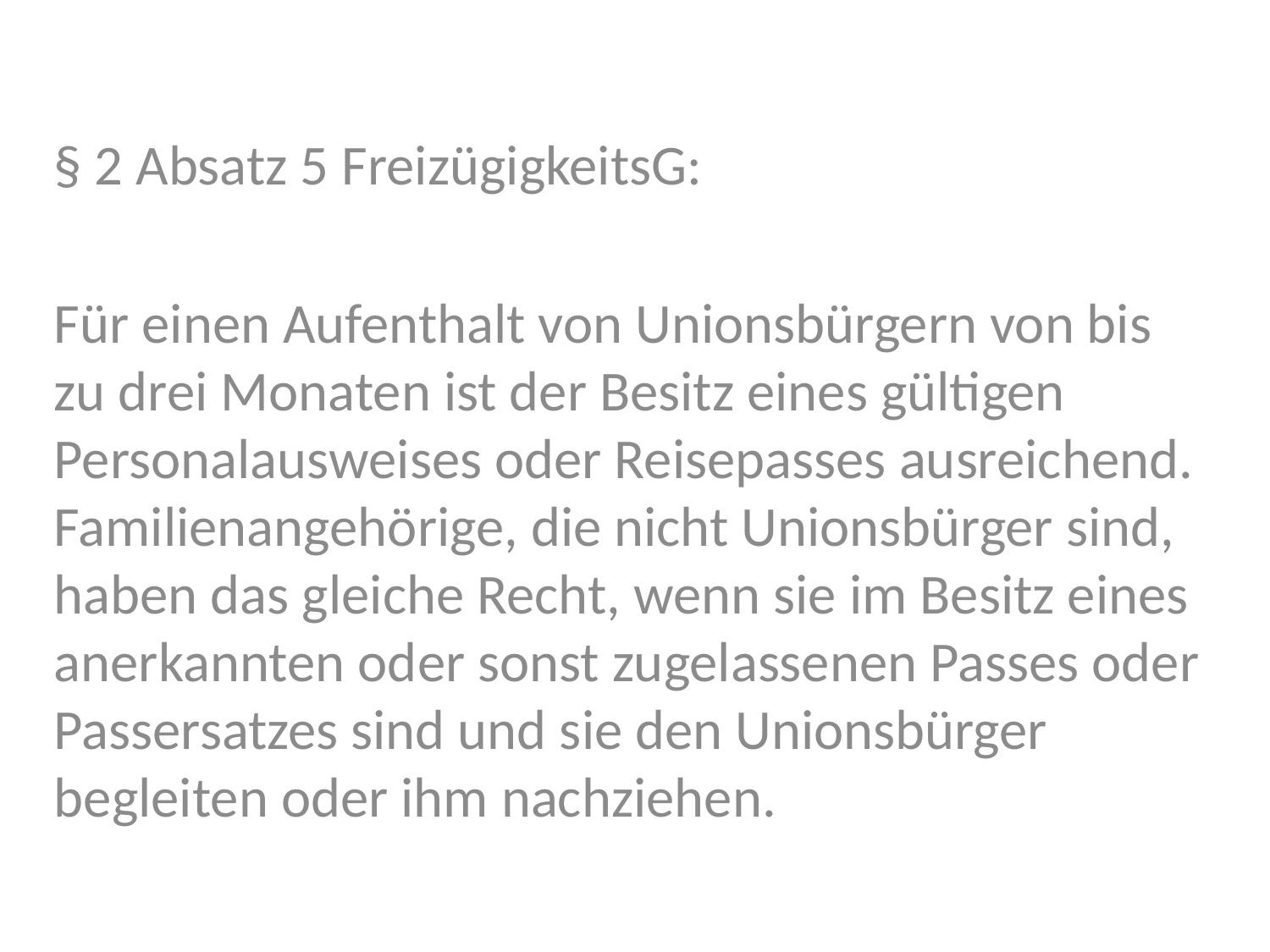

§ 2 Absatz 5 FreizügigkeitsG:

Für einen Aufenthalt von Unionsbürgern von bis zu drei Monaten ist der Besitz eines gültigen Personalausweises oder Reisepasses ausreichend. Familienangehörige, die nicht Unionsbürger sind, haben das gleiche Recht, wenn sie im Besitz eines anerkannten oder sonst zugelassenen Passes oder Passersatzes sind und sie den Unionsbürger begleiten oder ihm nachziehen.